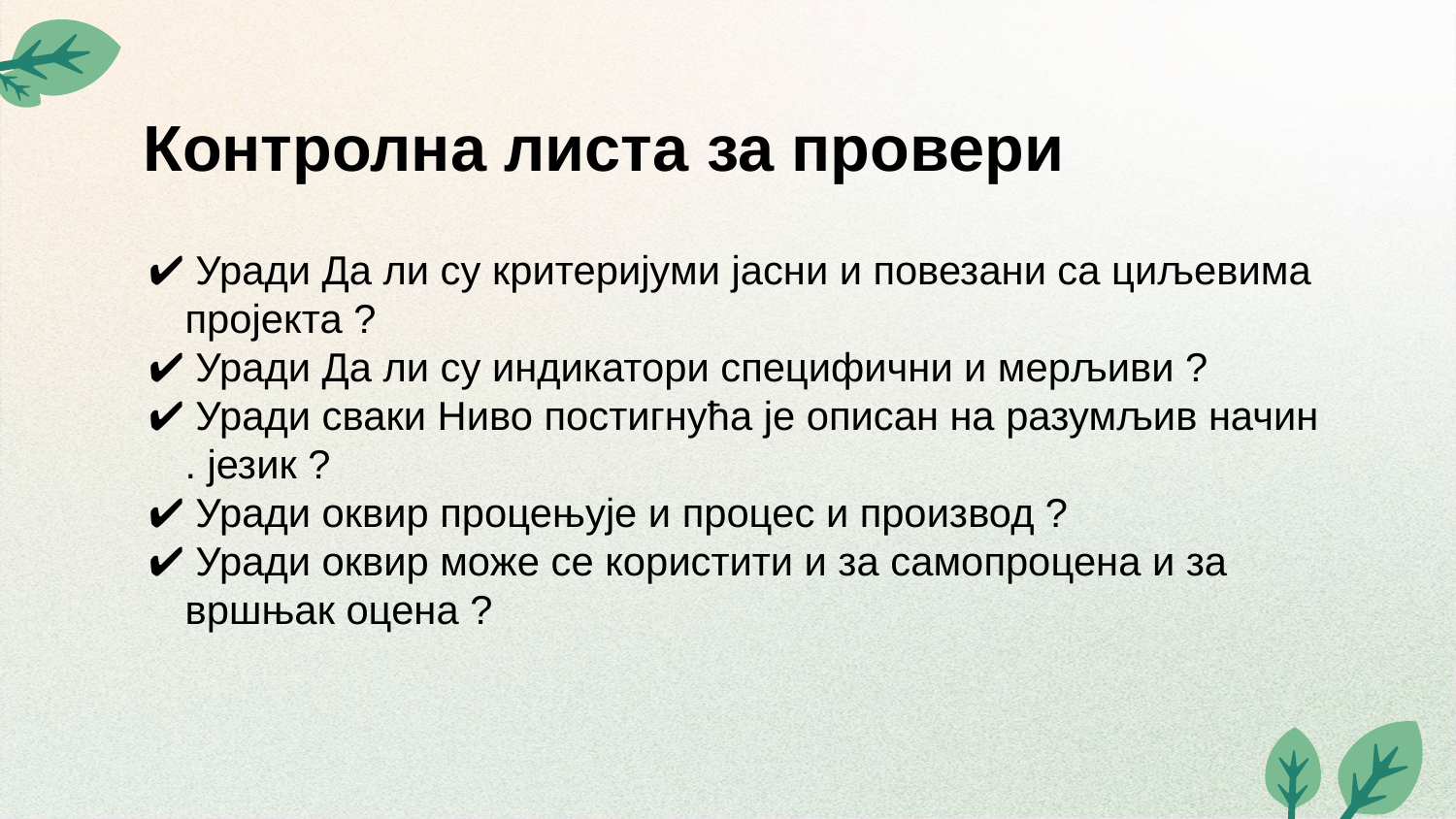

# Контролна листа за провери

✔ Уради Да ли су критеријуми јасни и повезани са циљевима пројекта ?
✔ Уради Да ли су индикатори специфични и мерљиви ?
✔ Уради сваки Ниво постигнућа је описан на разумљив начин . језик ?
✔ Уради оквир процењује и процес и производ ?
✔ Уради оквир може се користити и за самопроцена и за вршњак оцена ?